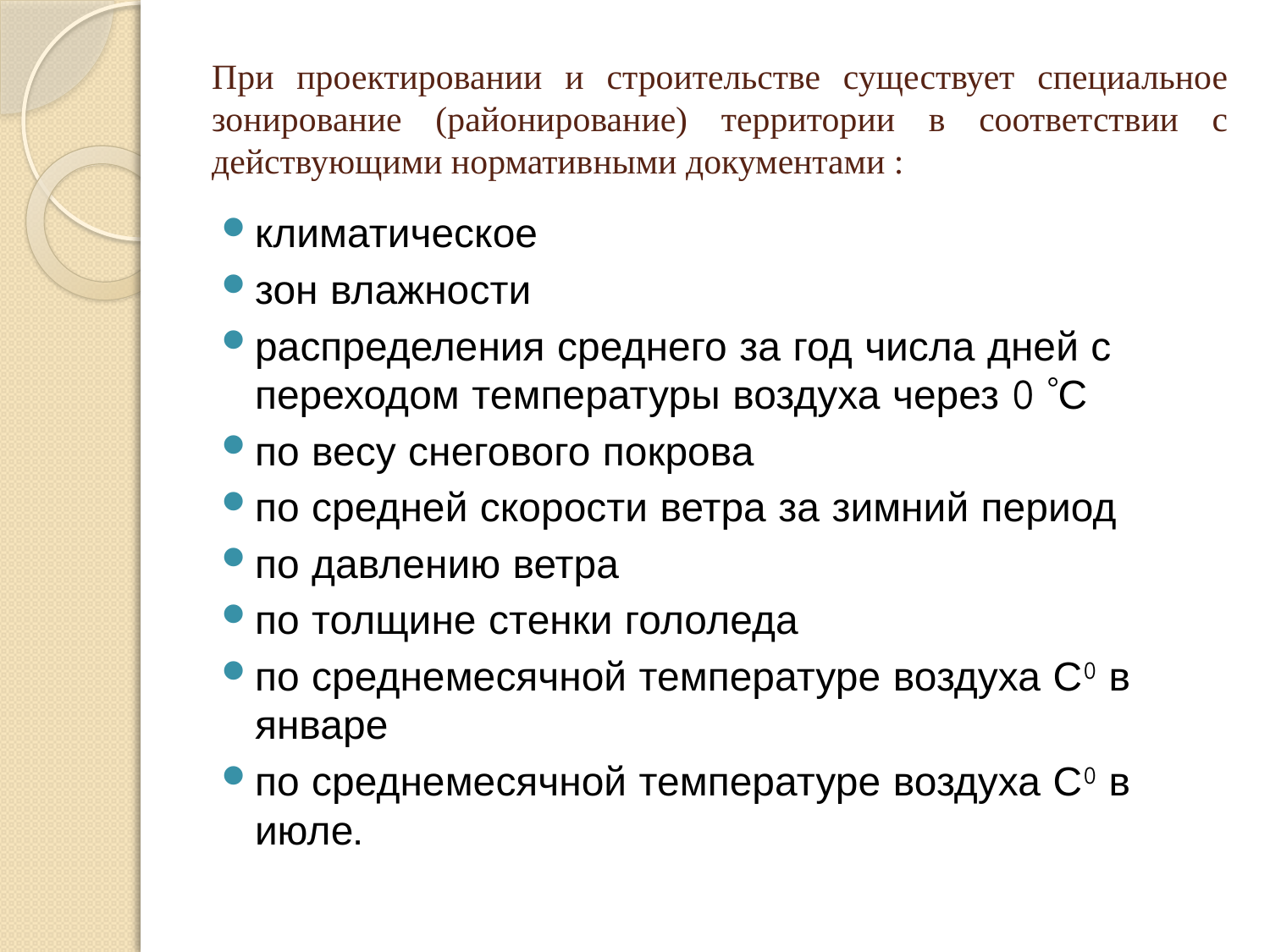

# При проектировании и строительстве существует специальное зонирование (районирование) территории в соответствии с действующими нормативными документами :
климатическое
зон влажности
распределения среднего за год числа дней с переходом температуры воздуха через 0 °С
по весу снегового покрова
по средней скорости ветра за зимний период
по давлению ветра
по толщине стенки гололеда
по среднемесячной температуре воздуха С0 в январе
по среднемесячной температуре воздуха С0 в июле.